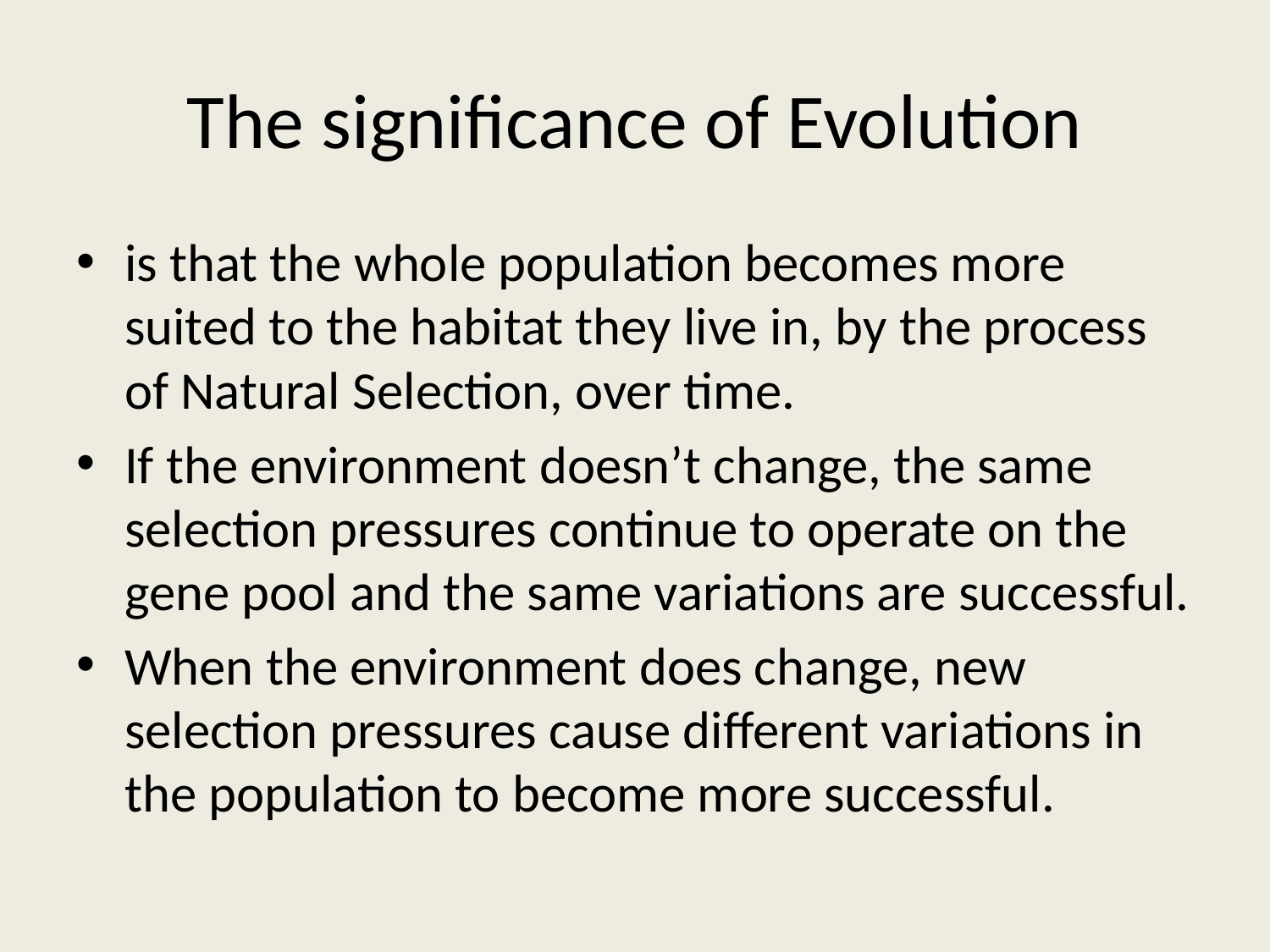

# The significance of Evolution
is that the whole population becomes more suited to the habitat they live in, by the process of Natural Selection, over time.
If the environment doesn’t change, the same selection pressures continue to operate on the gene pool and the same variations are successful.
When the environment does change, new selection pressures cause different variations in the population to become more successful.